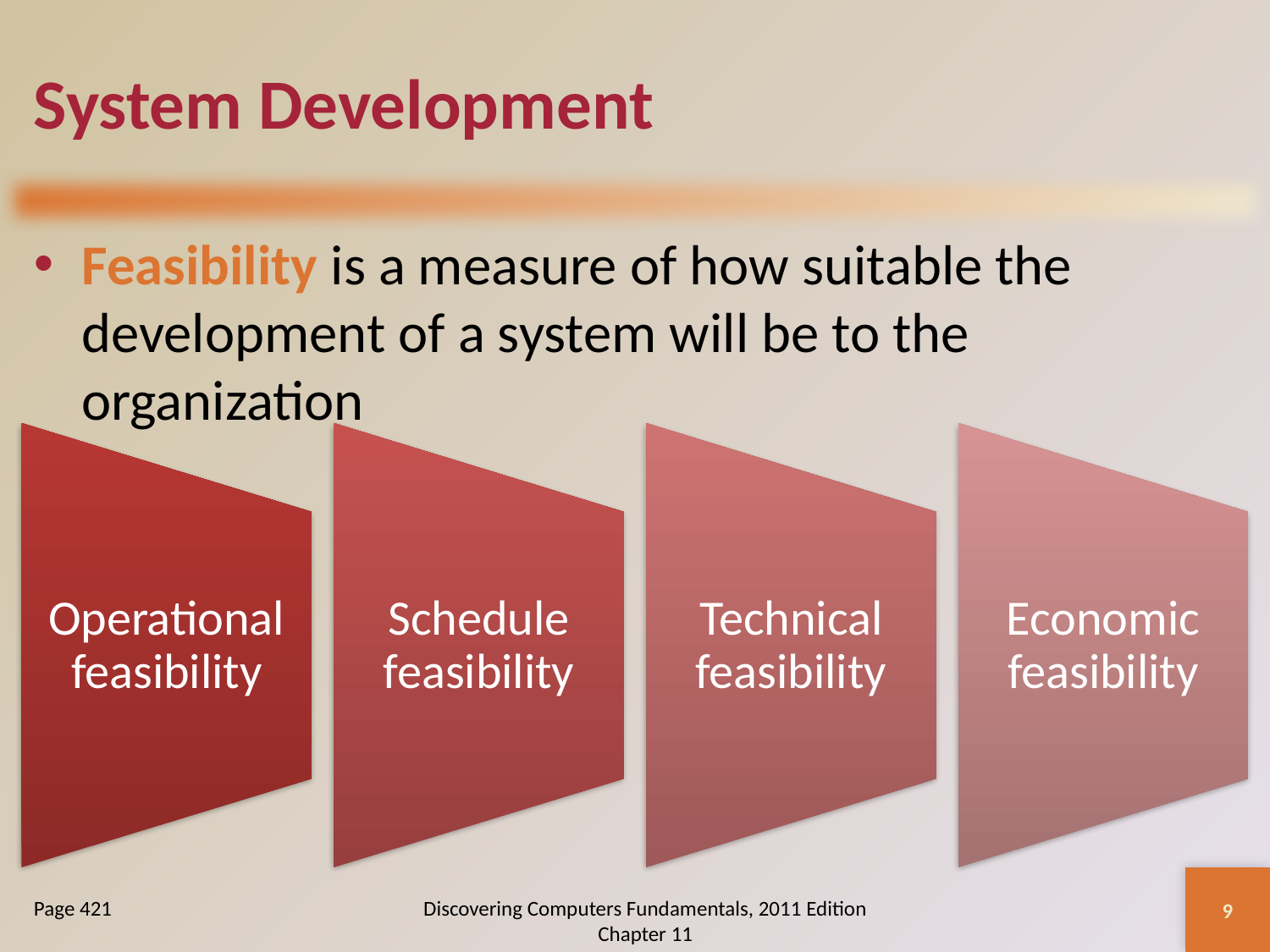

# System Development
Feasibility is a measure of how suitable the development of a system will be to the organization
Operational feasibility
Schedule feasibility
Technical feasibility
Economic feasibility
9
Page 421
Discovering Computers Fundamentals, 2011 Edition Chapter 11